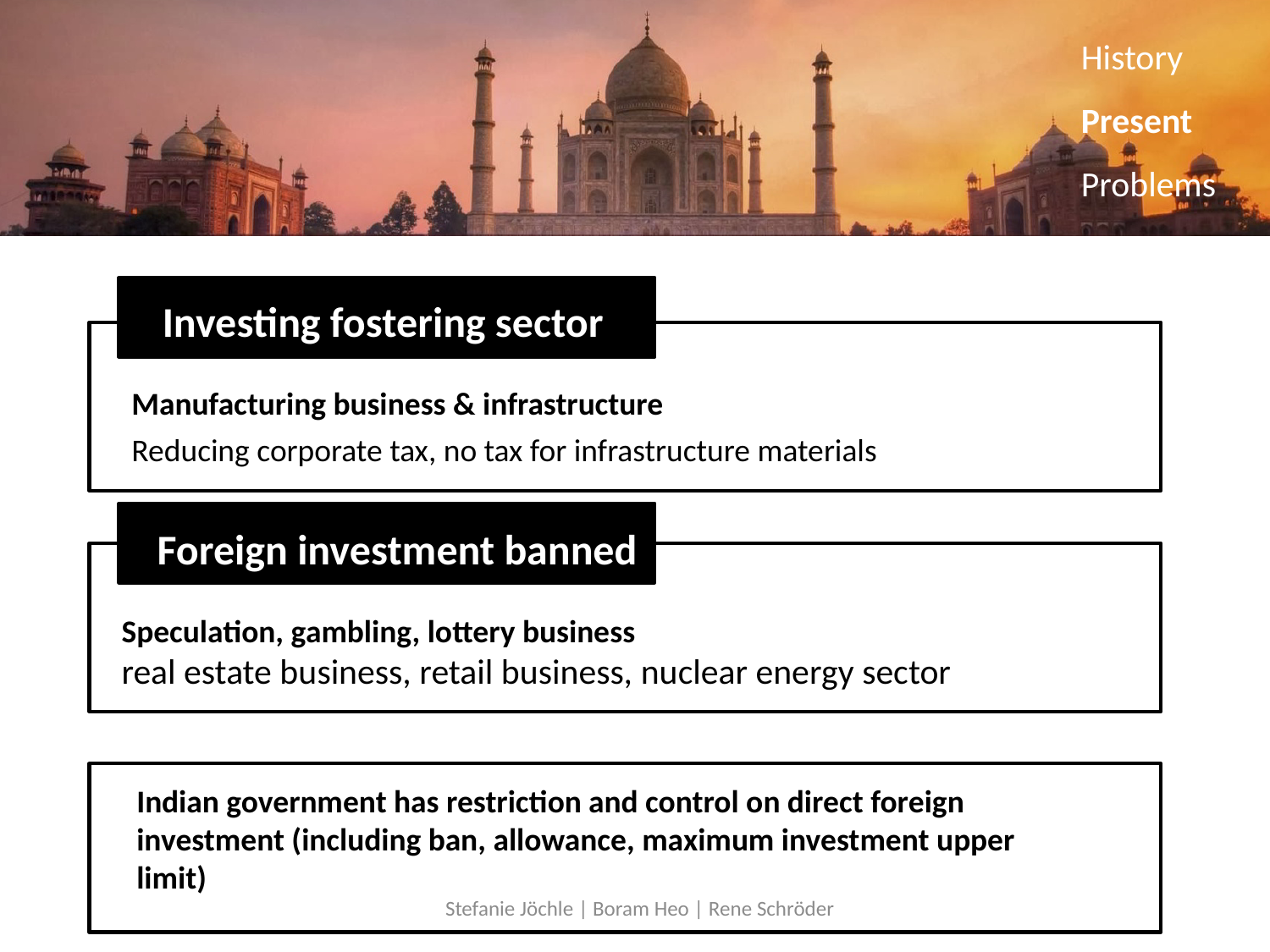

History
Present
Problems

Investing fostering sector
Manufacturing business & infrastructure
Reducing corporate tax, no tax for infrastructure materials

Foreign investment banned
Speculation, gambling, lottery business
real estate business, retail business, nuclear energy sector

Indian government has restriction and control on direct foreign investment (including ban, allowance, maximum investment upper limit)

Stefanie Jöchle | Boram Heo | Rene Schröder